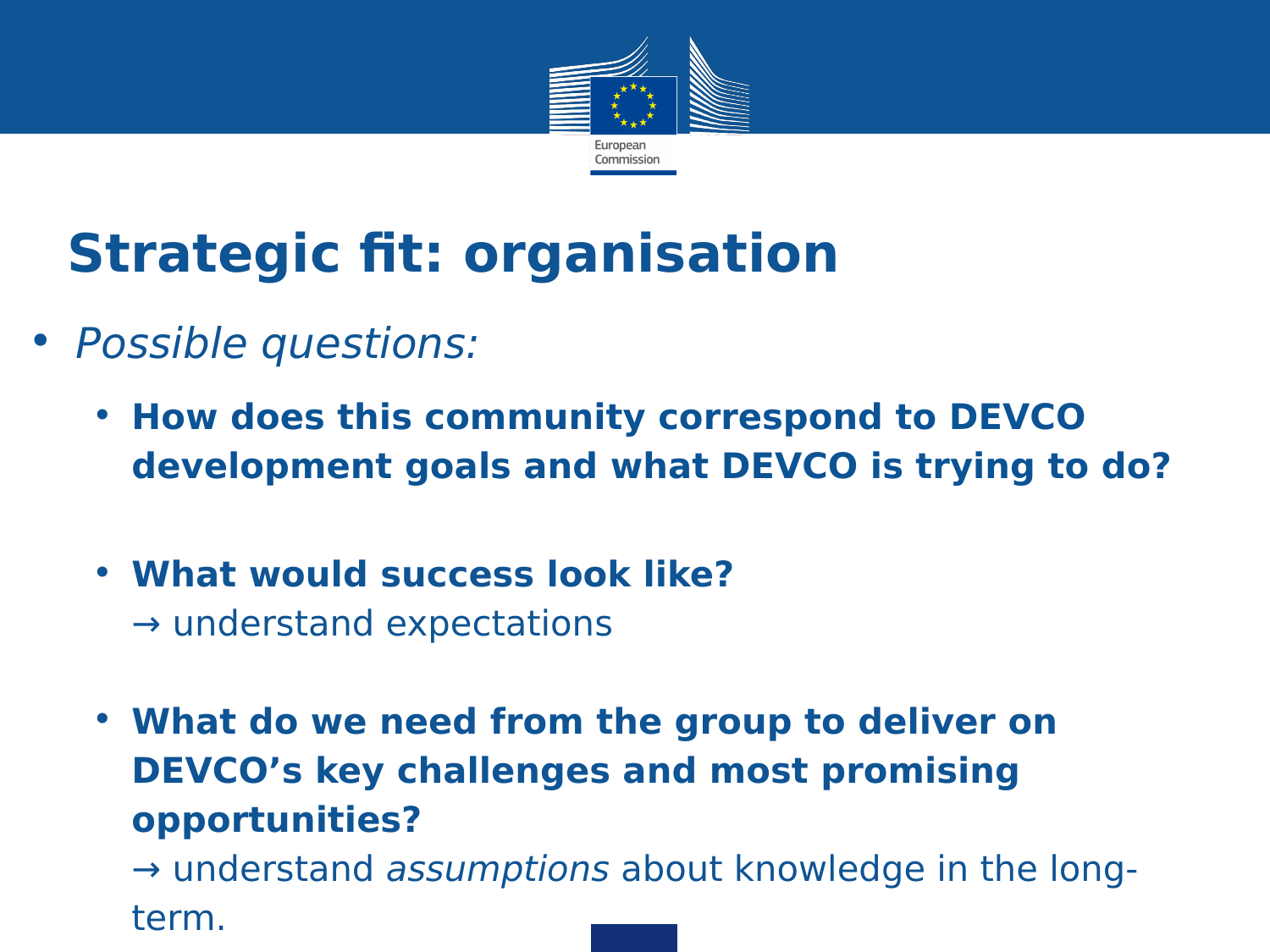

# Strategic fit: organisation
Possible questions:
How does this community correspond to DEVCO development goals and what DEVCO is trying to do?

What would success look like?
→ understand expectations

What do we need from the group to deliver on DEVCO’s key challenges and most promising opportunities?
→ understand assumptions about knowledge in the long-term.